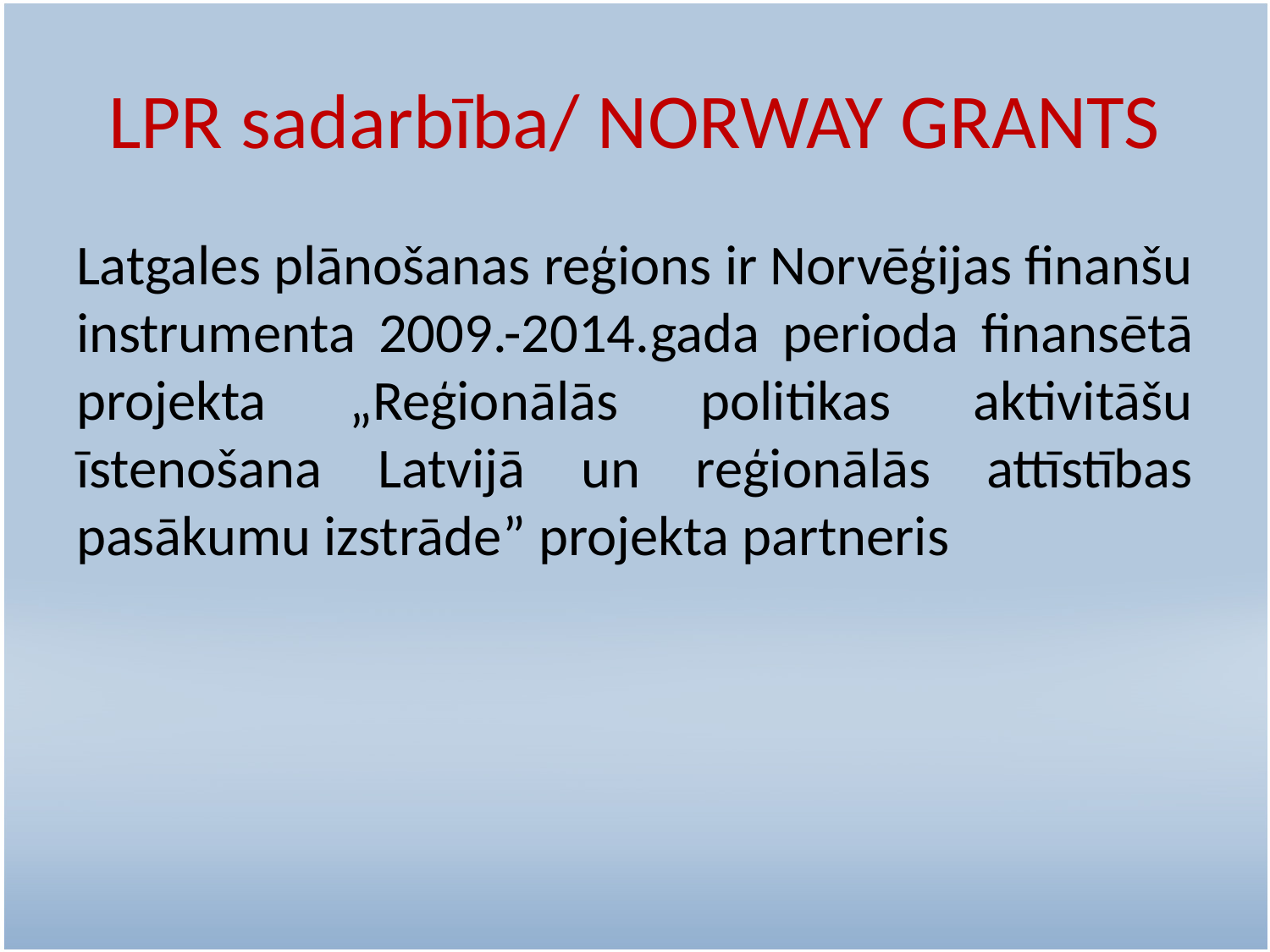

# LPR sadarbība/ NORWAY GRANTS
Latgales plānošanas reģions ir Norvēģijas finanšu instrumenta 2009.-2014.gada perioda finansētā projekta „Reģionālās politikas aktivitāšu īstenošana Latvijā un reģionālās attīstības pasākumu izstrāde” projekta partneris